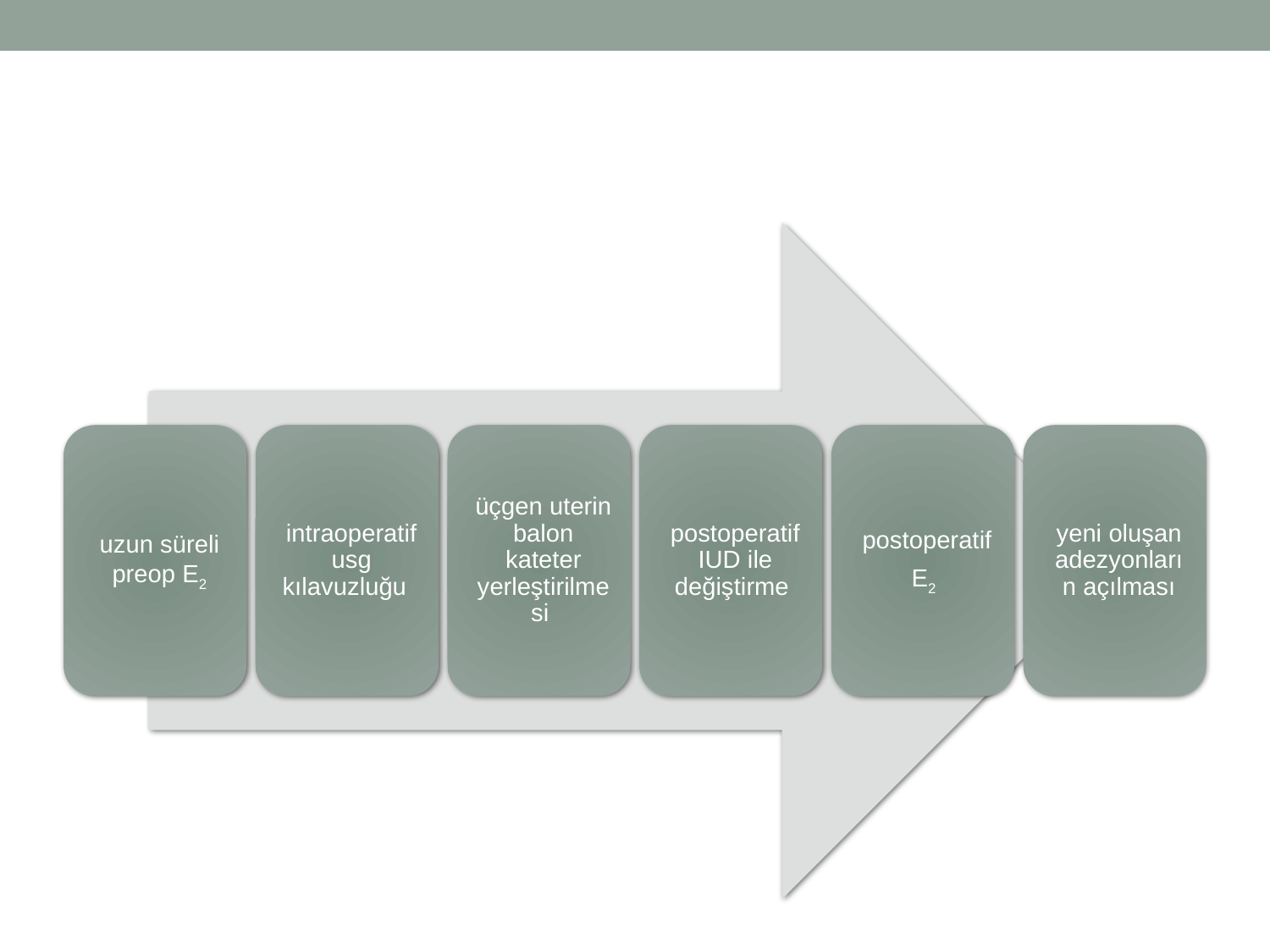

#
uzun süreli preop E2
intraoperatif usg kılavuzluğu
üçgen uterin balon kateter yerleştirilmesi
postoperatif IUD ile değiştirme
postoperatif
E2
yeni oluşan adezyonların açılması